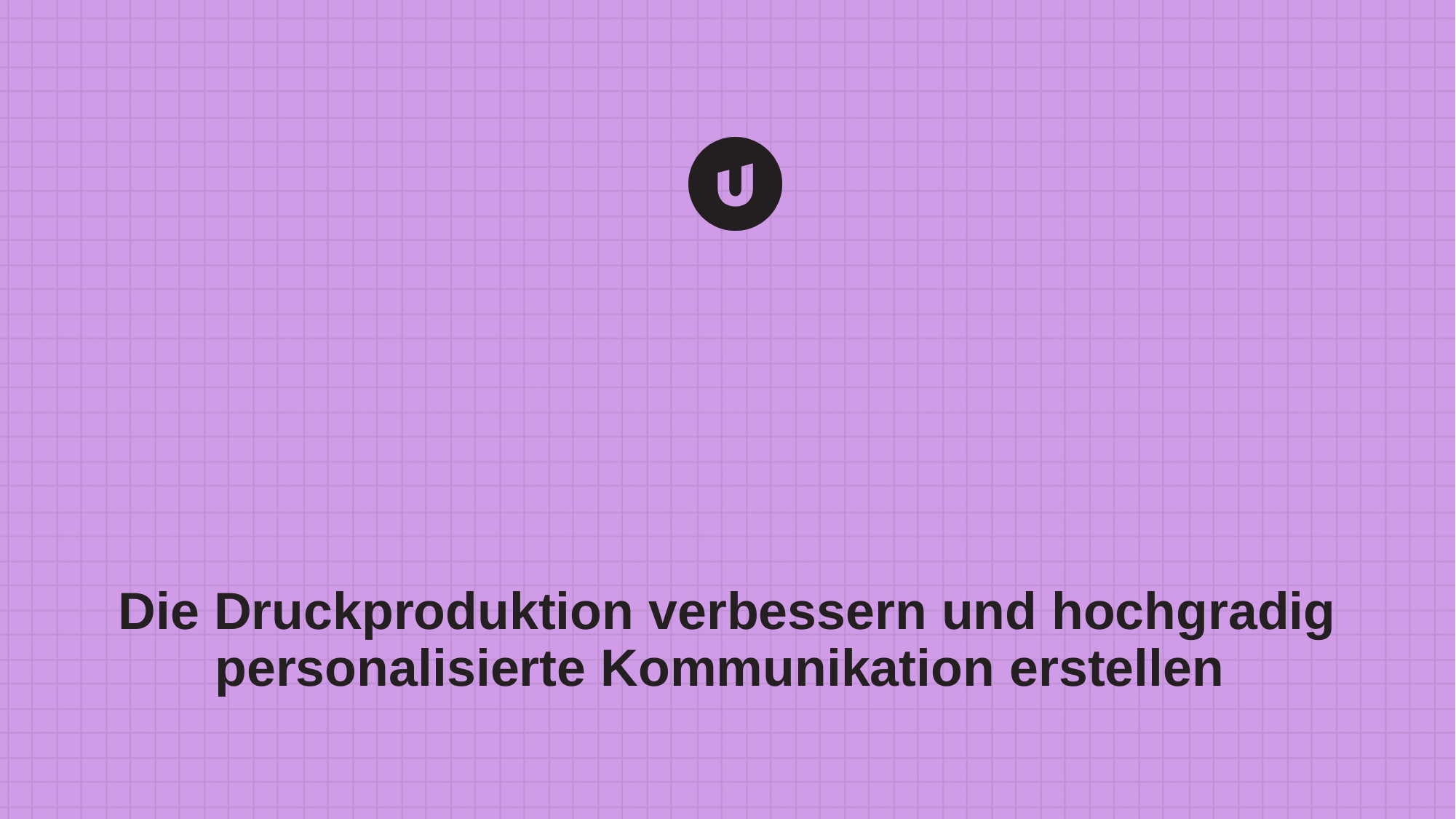

# Die Druckproduktion verbessern und hochgradig personalisierte Kommunikation erstellen